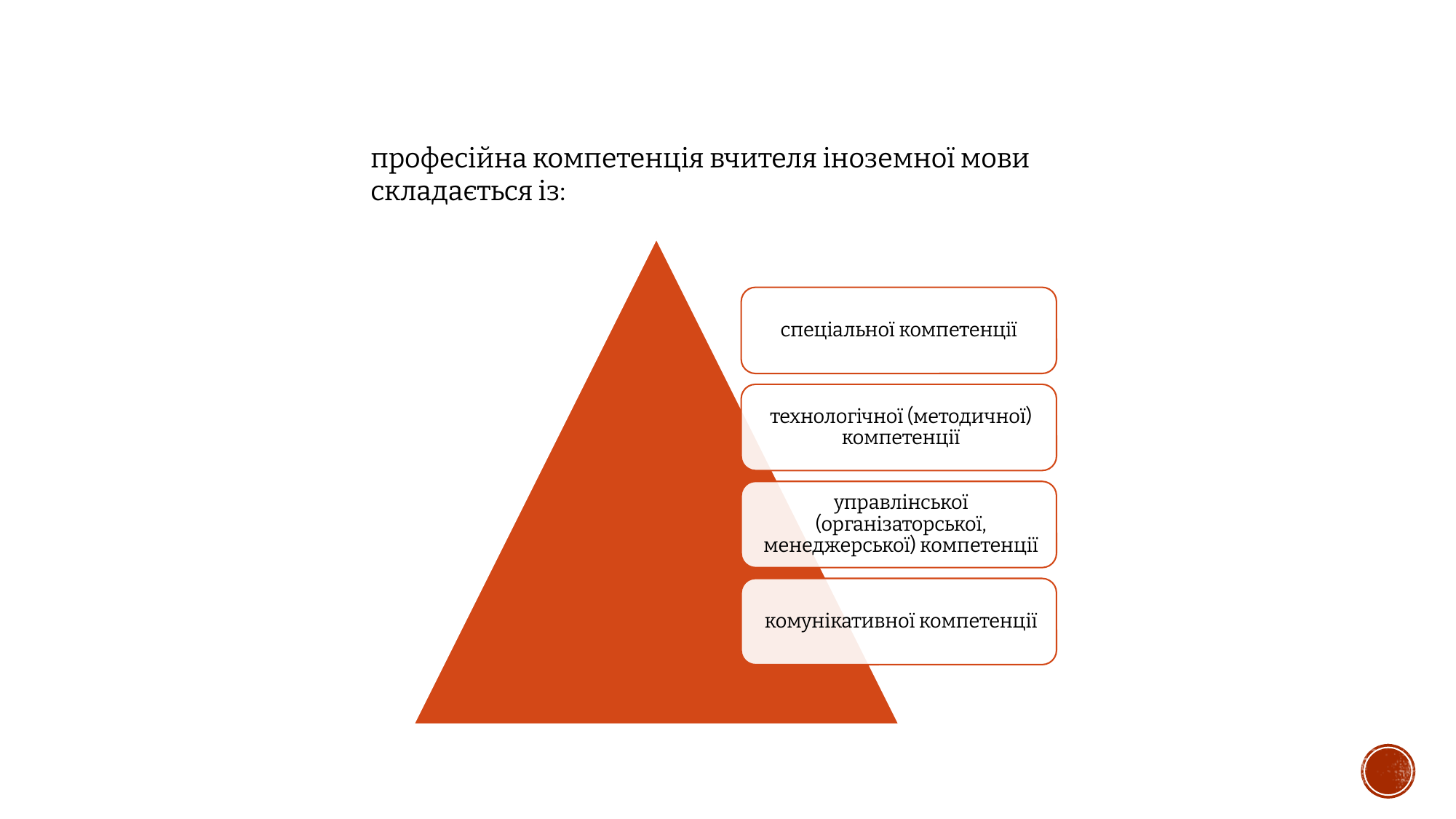

професійна компетенція вчителя іноземної мови складається із:
спеціальної компетенції
технологічної (методичної) компе­тенції
управлін­ської (організаторської, менеджерської) компе­тенції
комунікативної компе­тенції